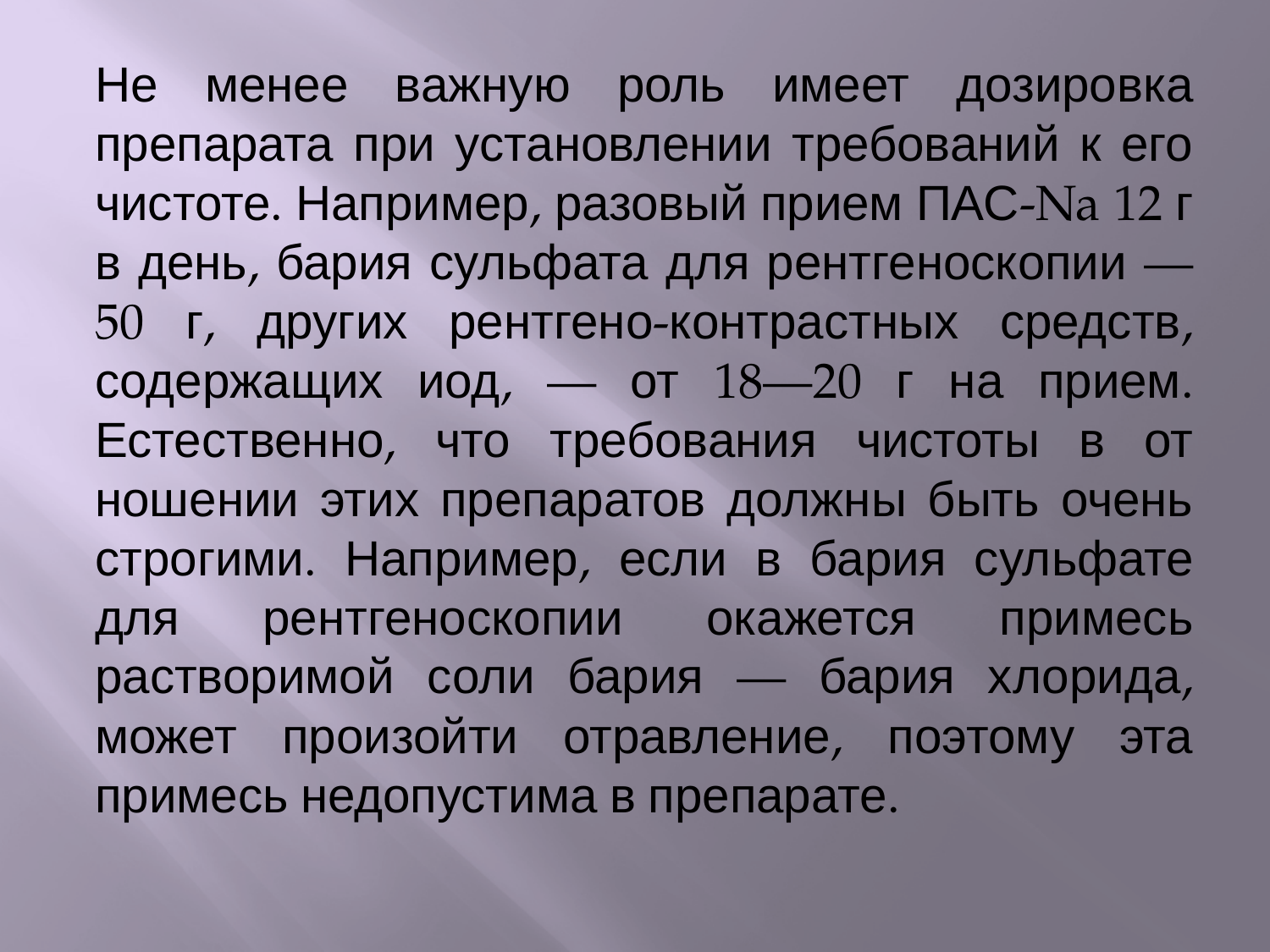

#
Не менее важную роль имеет дозировка препарата при установлении требований к его чистоте. Напри­мер, разовый прием ПАС-Na 12 г в день, бария суль­фата для рентгеноскопии — 50 г, других рентгено-контрастных средств, содержащих иод, — от 18—20 г на прием. Естественно, что требования чистоты в от­ношении этих препаратов должны быть очень строги­ми. Например, если в бария сульфате для рентгено­скопии окажется примесь растворимой соли бария — бария хлорида, может произойти отравление, поэтому эта примесь недопустима в препарате.